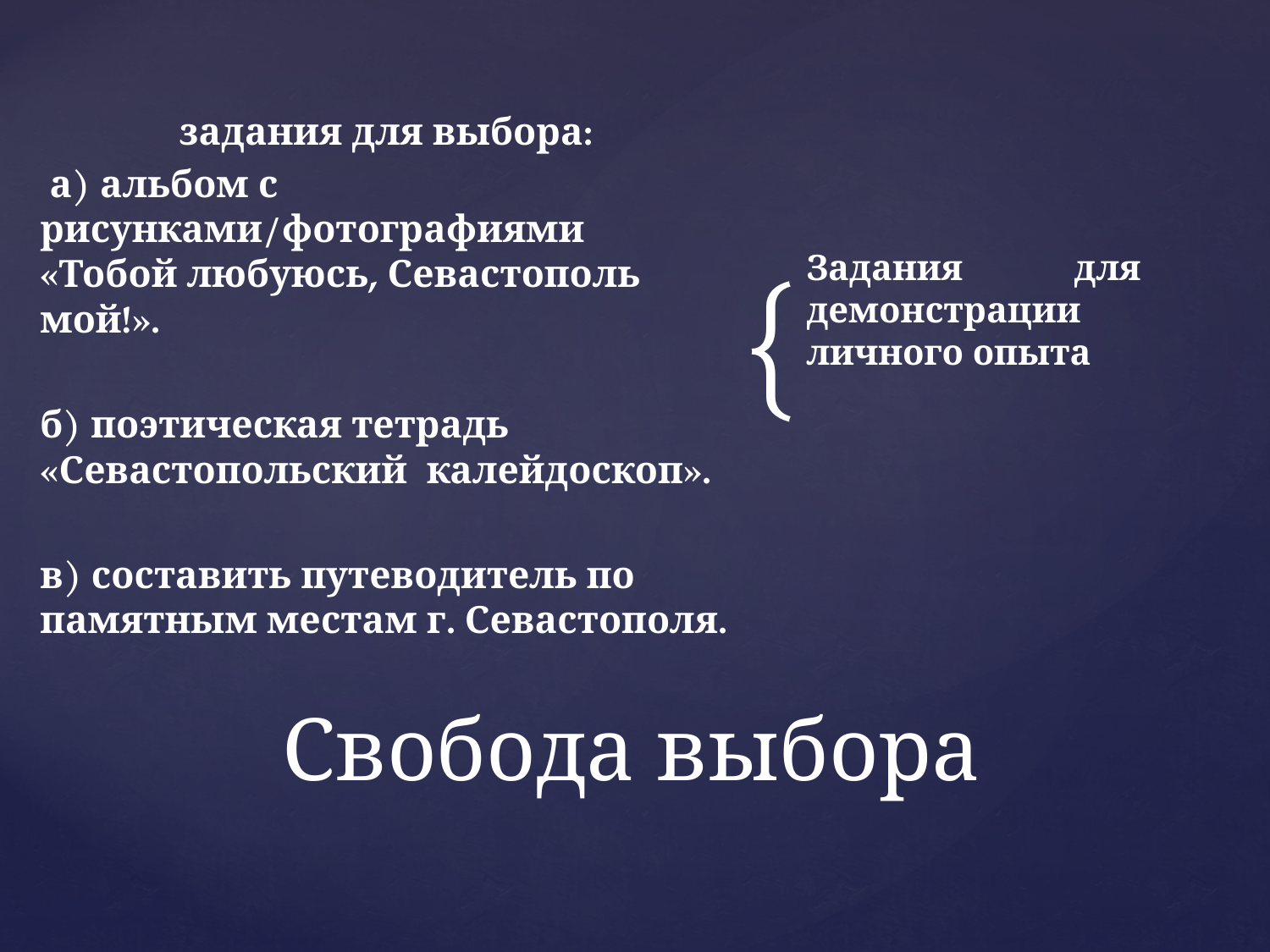

задания для выбора:
 а) альбом с рисунками/фотографиями  «Тобой любуюсь, Севастополь мой!».

б) поэтическая тетрадь «Севастопольский  калейдоскоп».

в) составить путеводитель по памятным местам г. Севастополя.

Задания для демонстрации личного опыта

# Свобода выбора